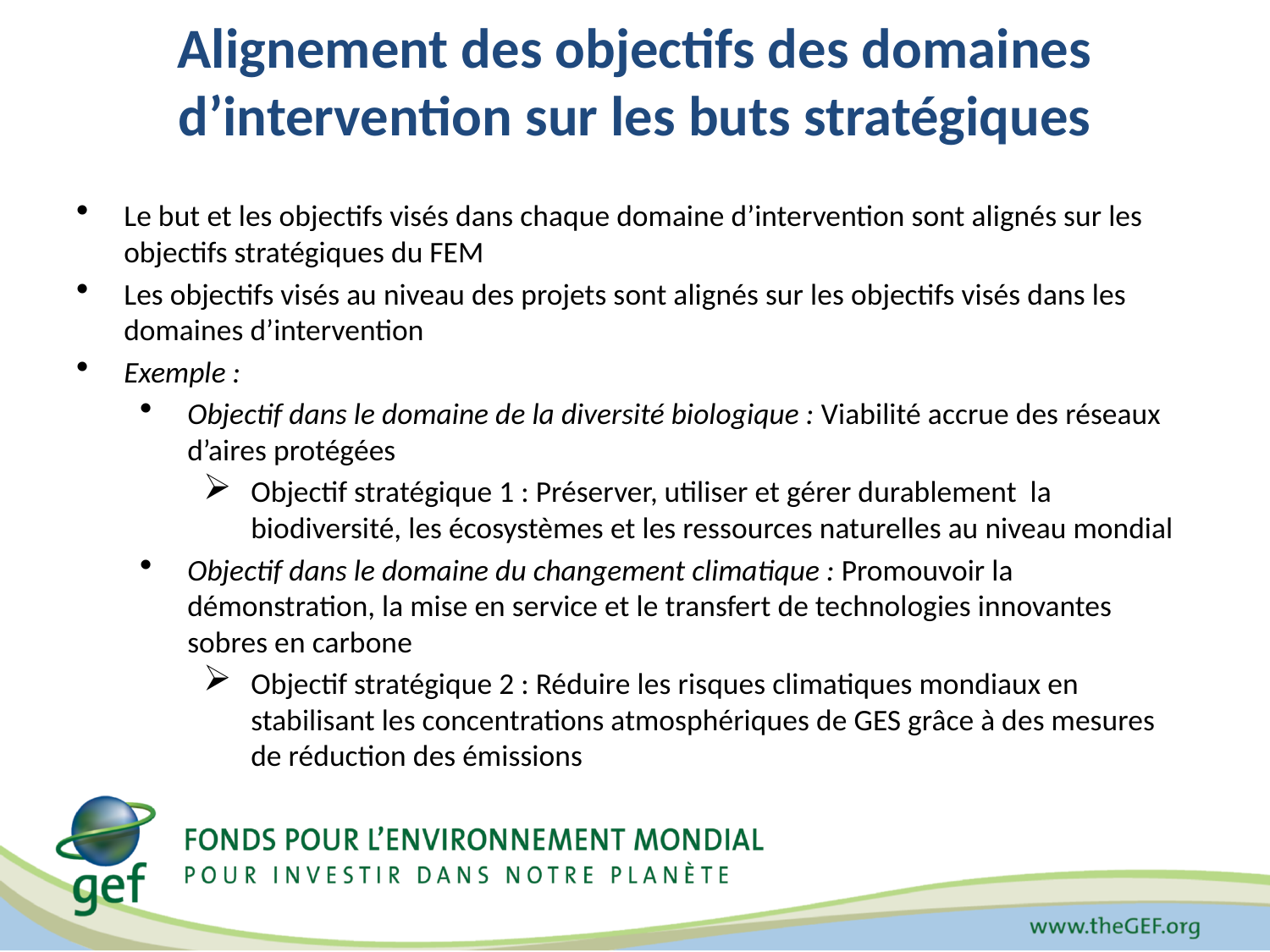

# Alignement des objectifs des domaines d’intervention sur les buts stratégiques
Le but et les objectifs visés dans chaque domaine d’intervention sont alignés sur les objectifs stratégiques du FEM
Les objectifs visés au niveau des projets sont alignés sur les objectifs visés dans les domaines d’intervention
Exemple :
Objectif dans le domaine de la diversité biologique : Viabilité accrue des réseaux d’aires protégées
Objectif stratégique 1 : Préserver, utiliser et gérer durablement  la biodiversité, les écosystèmes et les ressources naturelles au niveau mondial
Objectif dans le domaine du changement climatique : Promouvoir la démonstration, la mise en service et le transfert de technologies innovantes sobres en carbone
Objectif stratégique 2 : Réduire les risques climatiques mondiaux en stabilisant les concentrations atmosphériques de GES grâce à des mesures de réduction des émissions